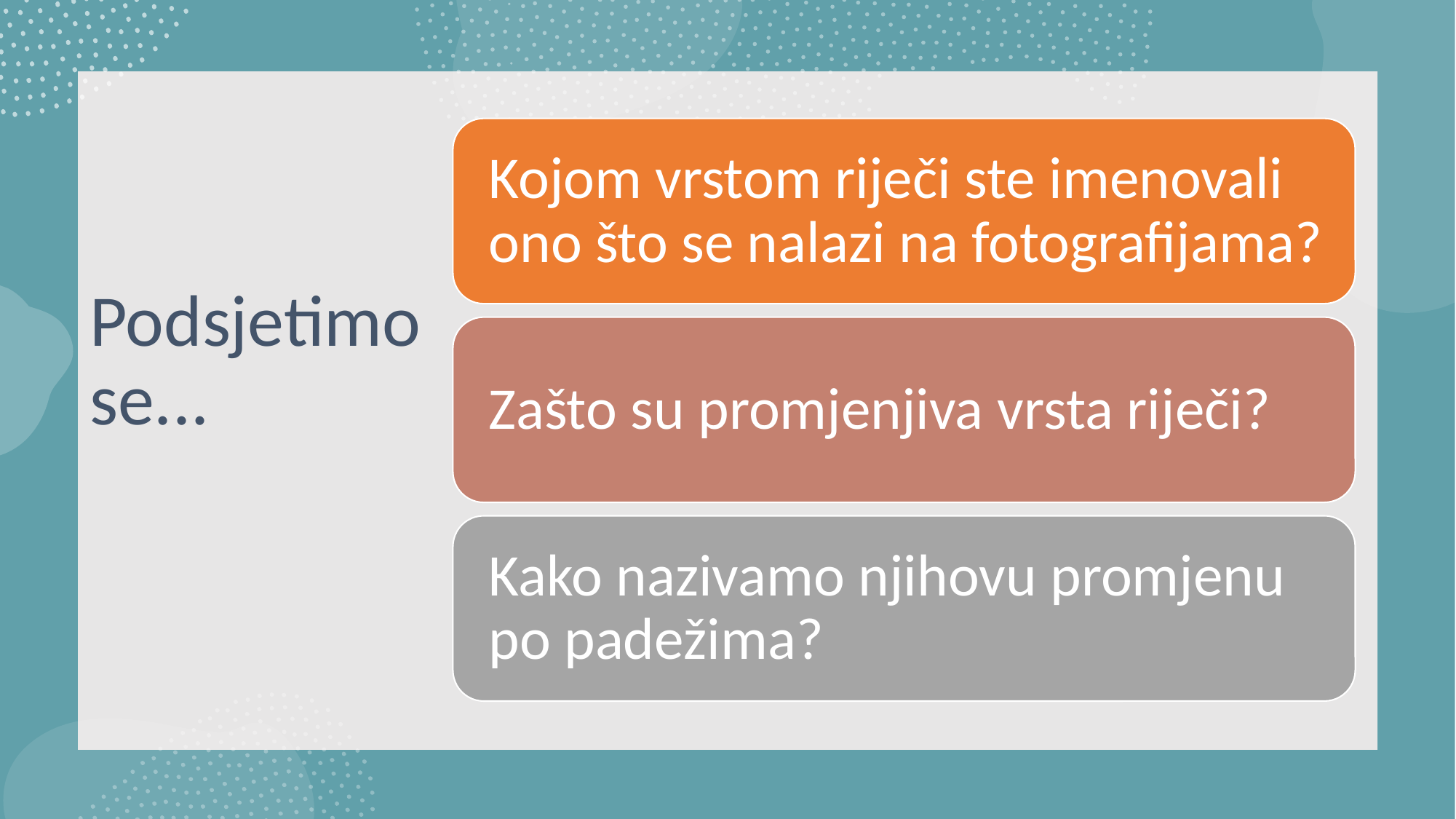

Kojom vrstom riječi ste imenovali ono što se nalazi na fotografijama?
Zašto su promjenjiva vrsta riječi?
Kako nazivamo njihovu promjenu po padežima?

# Podsjetimo se...